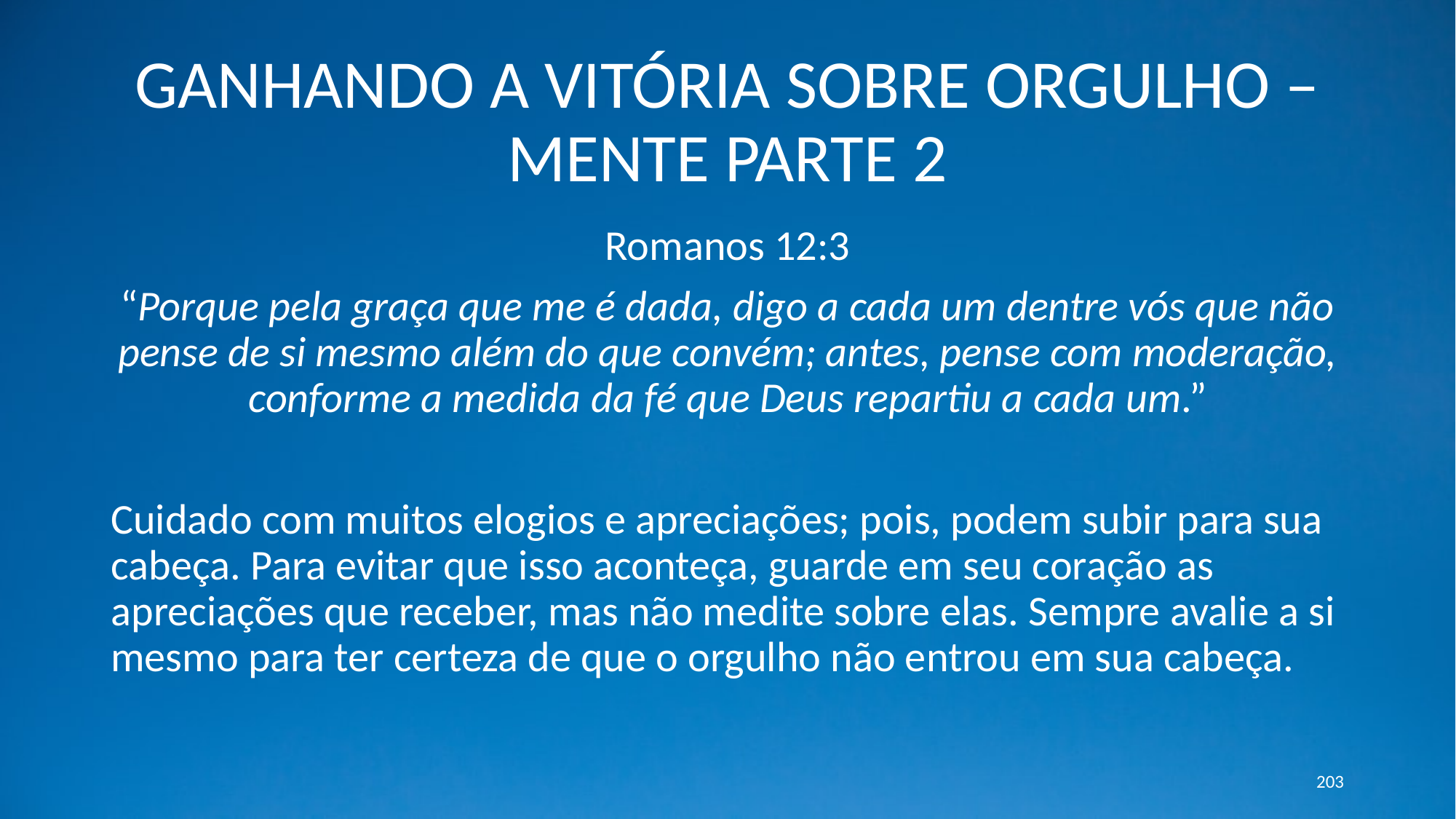

# GANHANDO A VITÓRIA SOBRE ORGULHO – MENTE PARTE 2
Romanos 12:3
“Porque pela graça que me é dada, digo a cada um dentre vós que não pense de si mesmo além do que convém; antes, pense com moderação, conforme a medida da fé que Deus repartiu a cada um.”

Cuidado com muitos elogios e apreciações; pois, podem subir para sua cabeça. Para evitar que isso aconteça, guarde em seu coração as apreciações que receber, mas não medite sobre elas. Sempre avalie a si mesmo para ter certeza de que o orgulho não entrou em sua cabeça.

203